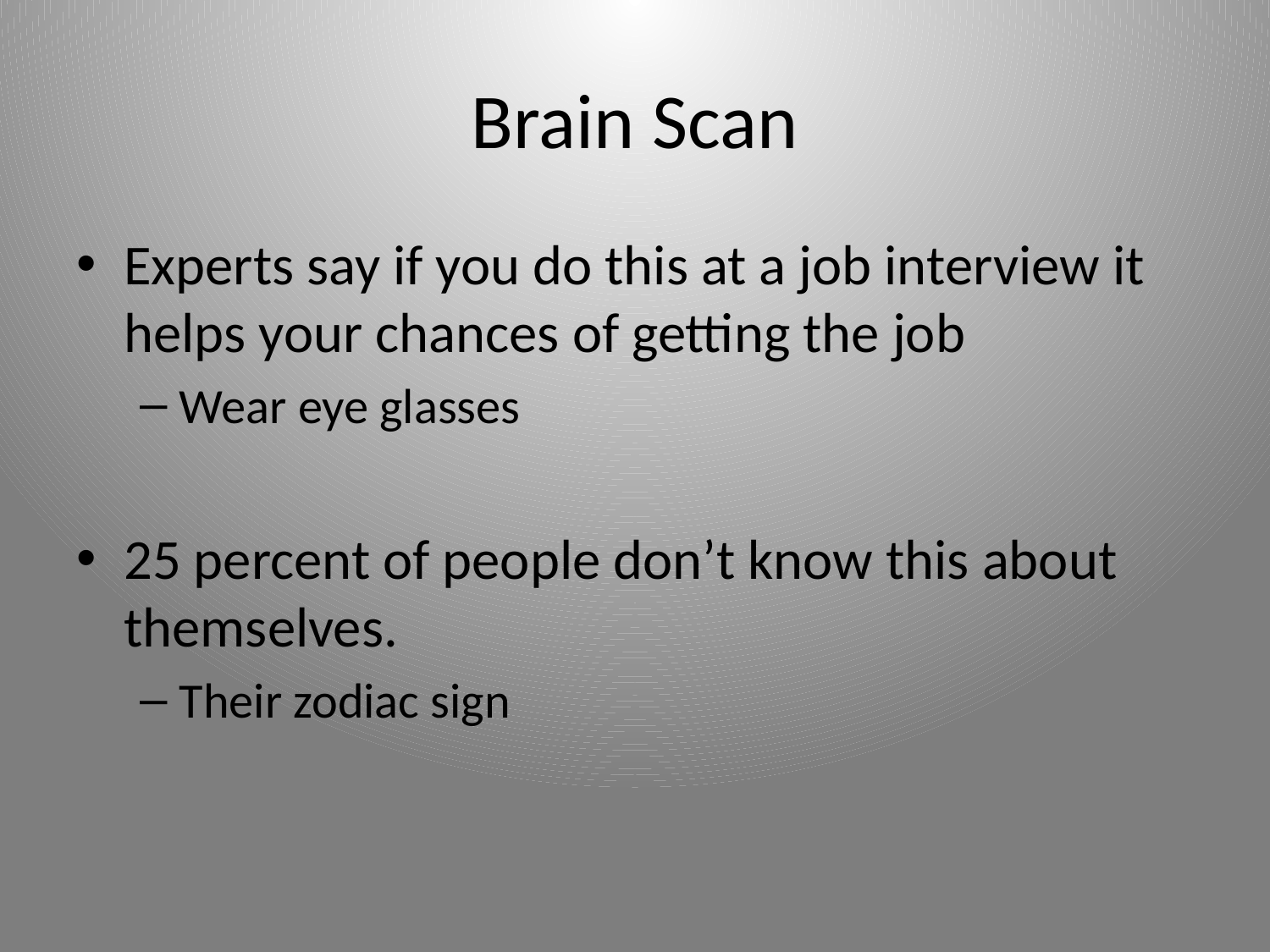

# Brain Scan
Experts say if you do this at a job interview it helps your chances of getting the job
Wear eye glasses

25 percent of people don’t know this about themselves.
Their zodiac sign